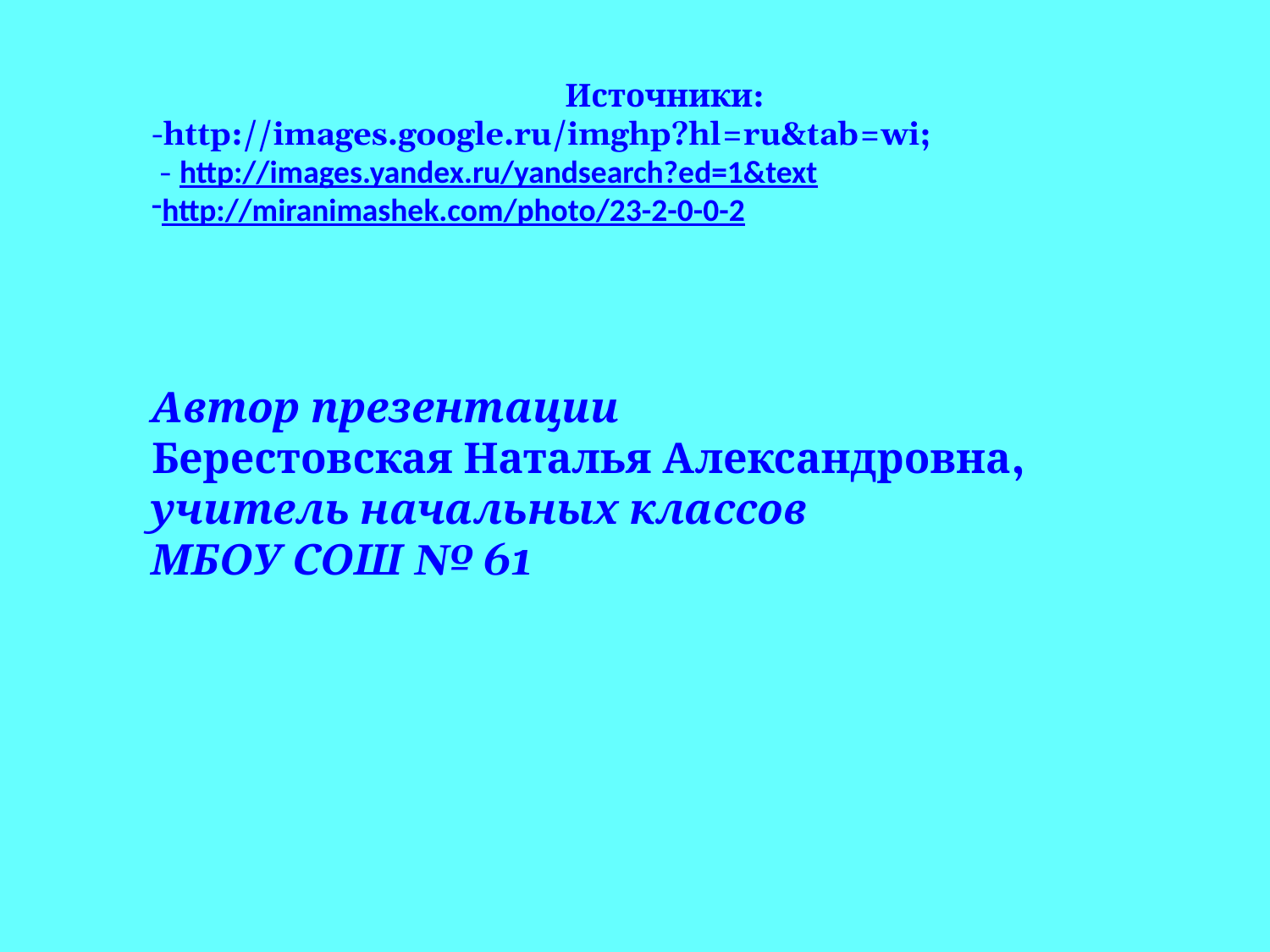

Источники:
-http://images.google.ru/imghp?hl=ru&tab=wi;
 - http://images.yandex.ru/yandsearch?ed=1&text
http://miranimashek.com/photo/23-2-0-0-2

Автор презентации
Берестовская Наталья Александровна,
учитель начальных классов
МБОУ СОШ № 61